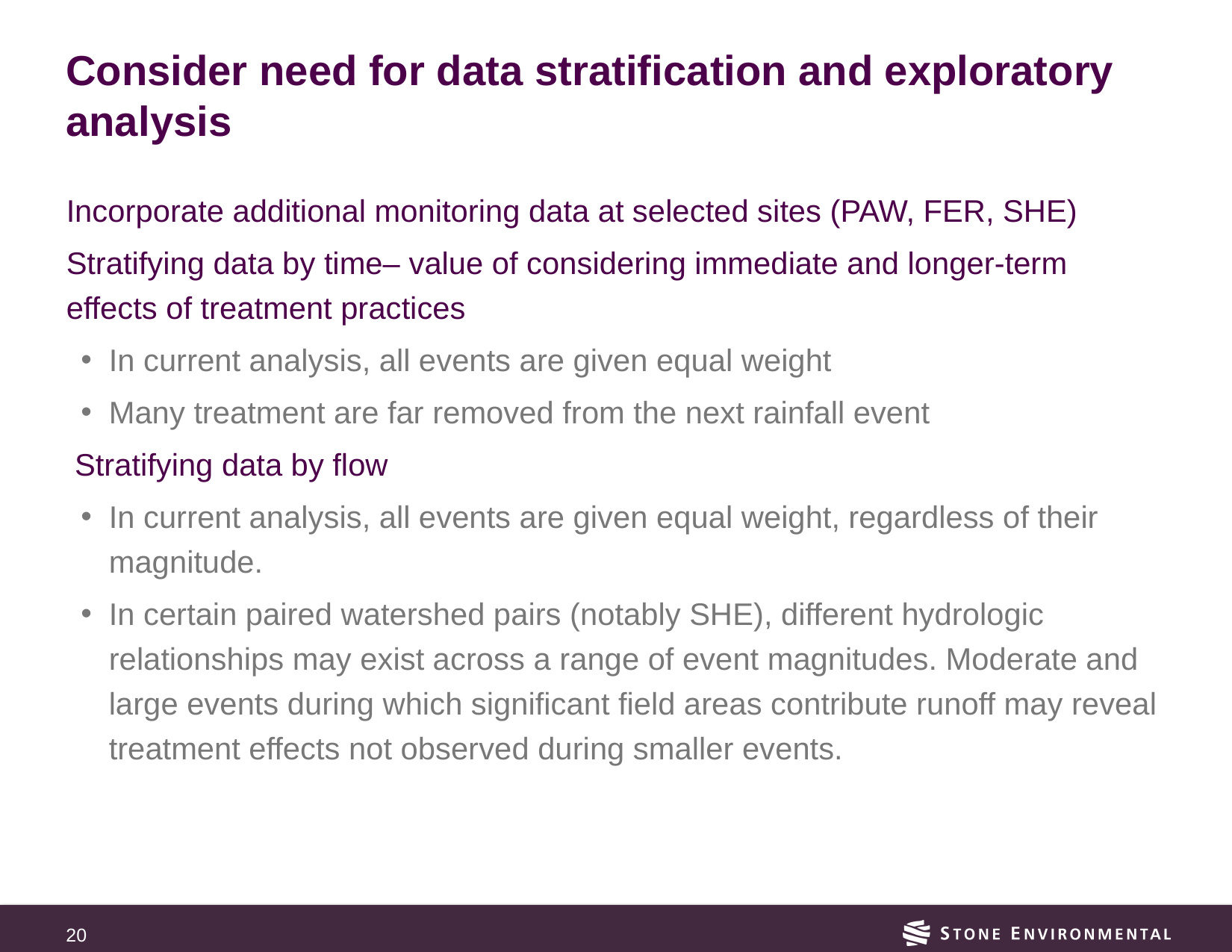

# Consider need for data stratification and exploratory analysis

Incorporate additional monitoring data at selected sites (PAW, FER, SHE)
Stratifying data by time– value of considering immediate and longer-term effects of treatment practices
In current analysis, all events are given equal weight
Many treatment are far removed from the next rainfall event
Stratifying data by flow
In current analysis, all events are given equal weight, regardless of their magnitude.
In certain paired watershed pairs (notably SHE), different hydrologic relationships may exist across a range of event magnitudes. Moderate and large events during which significant field areas contribute runoff may reveal treatment effects not observed during smaller events.